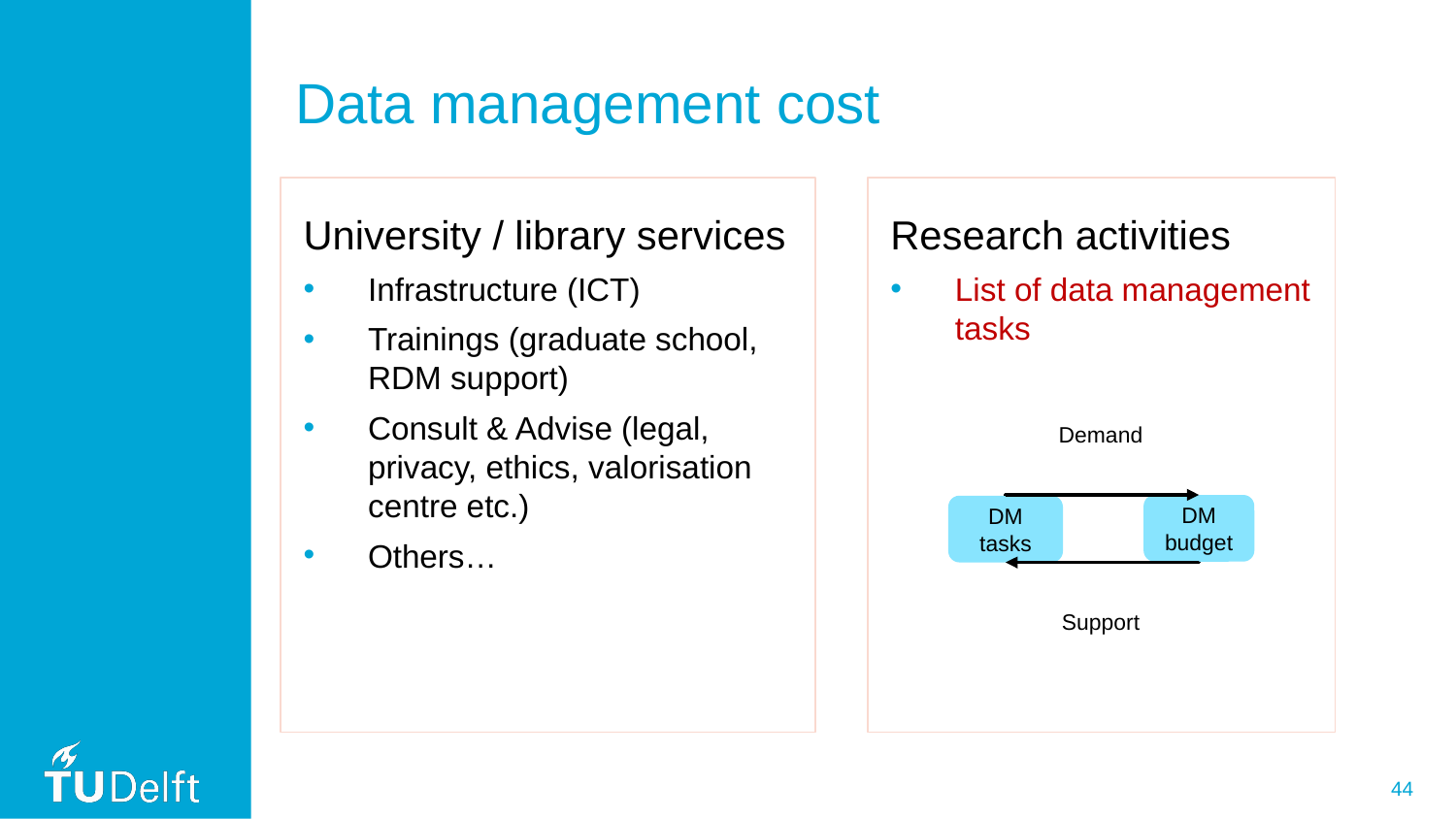

# Data management cost
University / library services
Infrastructure (ICT)
Trainings (graduate school, RDM support)
Consult & Advise (legal, privacy, ethics, valorisation centre etc.)
Others…

Research activities
List of data management tasks

Demand
DM budget
DM tasks
Support